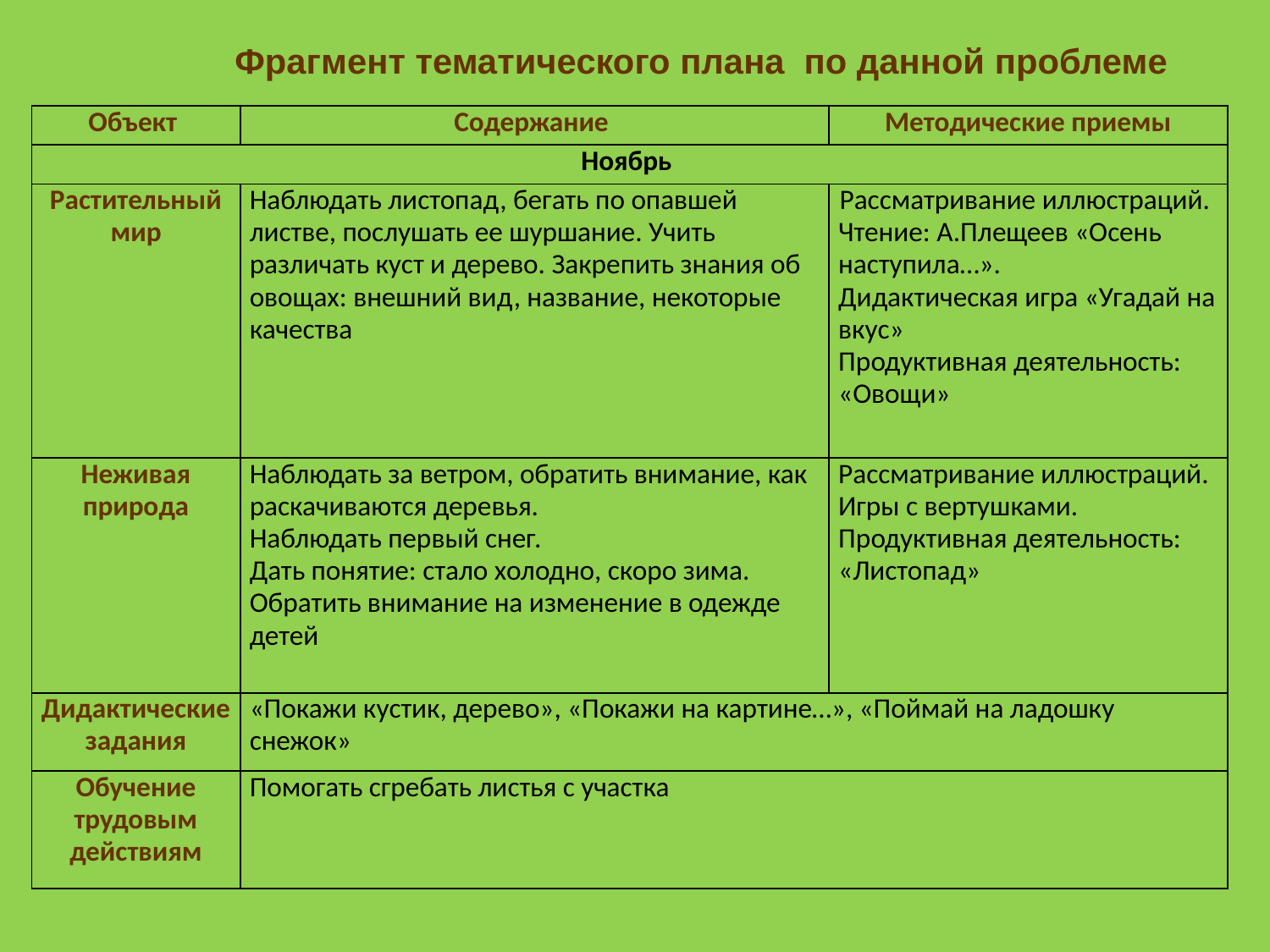

Фрагмент тематического плана  по данной проблеме

| Объект | Содержание | Методические приемы |
| --- | --- | --- |
| Ноябрь |  |  |
| Растительный мир | Наблюдать листопад, бегать по опавшей листве, послушать ее шуршание. Учить различать куст и дерево. Закрепить знания об овощах: внешний вид, название, некоторые качества | Рассматривание иллюстраций. Чтение: А.Плещеев «Осень наступила…». Дидактическая игра «Угадай на вкус» Продуктивная деятельность: «Овощи» |
| Неживая природа | Наблюдать за ветром, обратить внимание, как раскачиваются деревья. Наблюдать первый снег. Дать понятие: стало холодно, скоро зима. Обратить внимание на изменение в одежде детей | Рассматривание иллюстраций. Игры с вертушками. Продуктивная деятельность: «Листопад» |
| Дидактические задания | «Покажи кустик, дерево», «Покажи на картине…», «Поймай на ладошку снежок» |  |
| Обучение трудовым действиям | Помогать сгребать листья с участка |  |